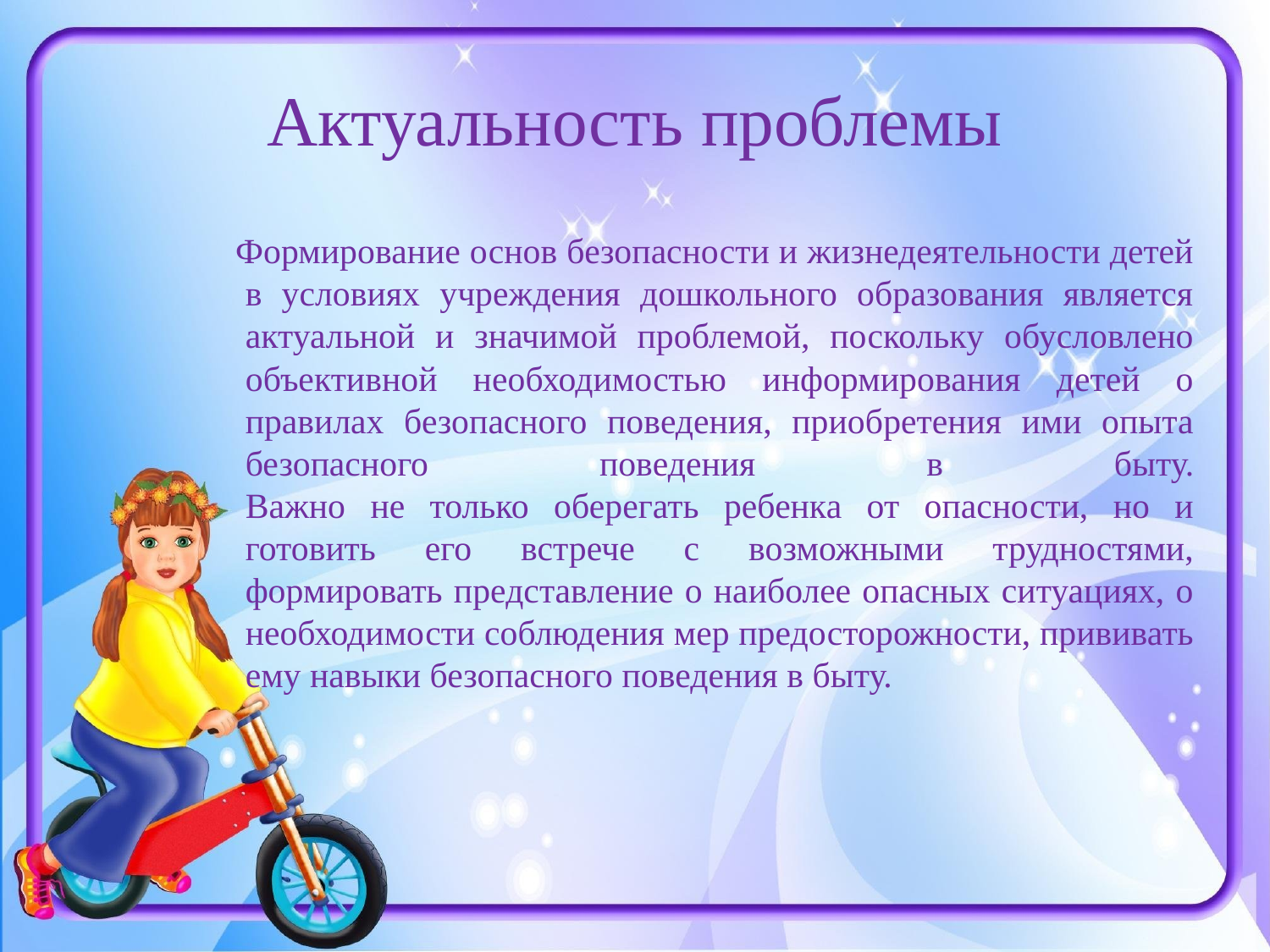

# Актуальность проблемы
    Формирование основ безопасности и жизнедеятельности детей в условиях учреждения дошкольного образования является актуальной и значимой проблемой, поскольку обусловлено объективной необходимостью информирования детей о правилах безопасного поведения, приобретения ими опыта безопасного поведения в быту.
Важно не только оберегать ребенка от опасности, но и готовить его встрече с возможными трудностями, формировать представление о наиболее опасных ситуациях, о необходимости соблюдения мер предосторожности, прививать ему навыки безопасного поведения в быту.